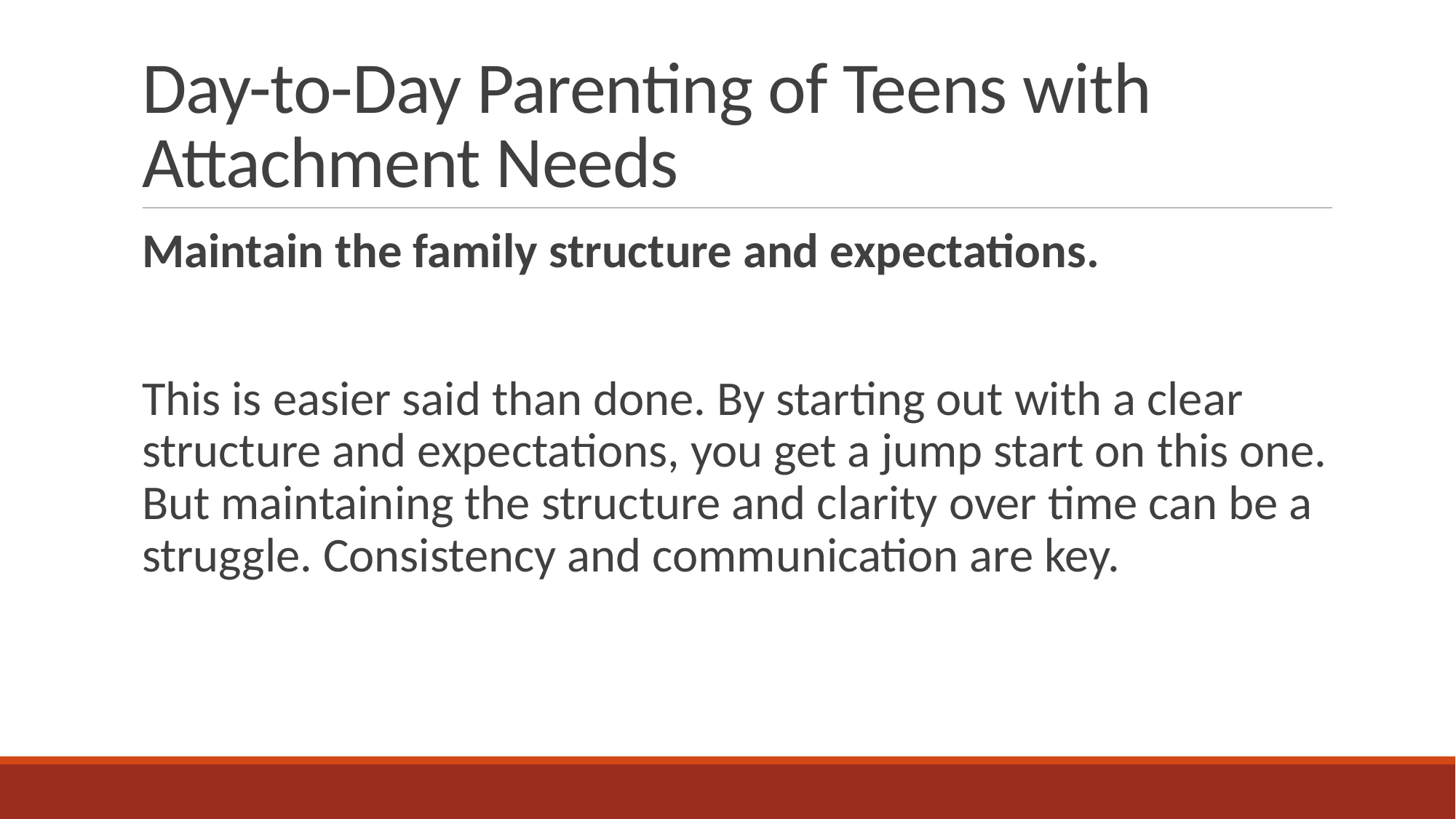

# Day-to-Day Parenting of Teens with Attachment Needs
Maintain the family structure and expectations.

This is easier said than done. By starting out with a clear structure and expectations, you get a jump start on this one. But maintaining the structure and clarity over time can be a struggle. Consistency and communication are key.